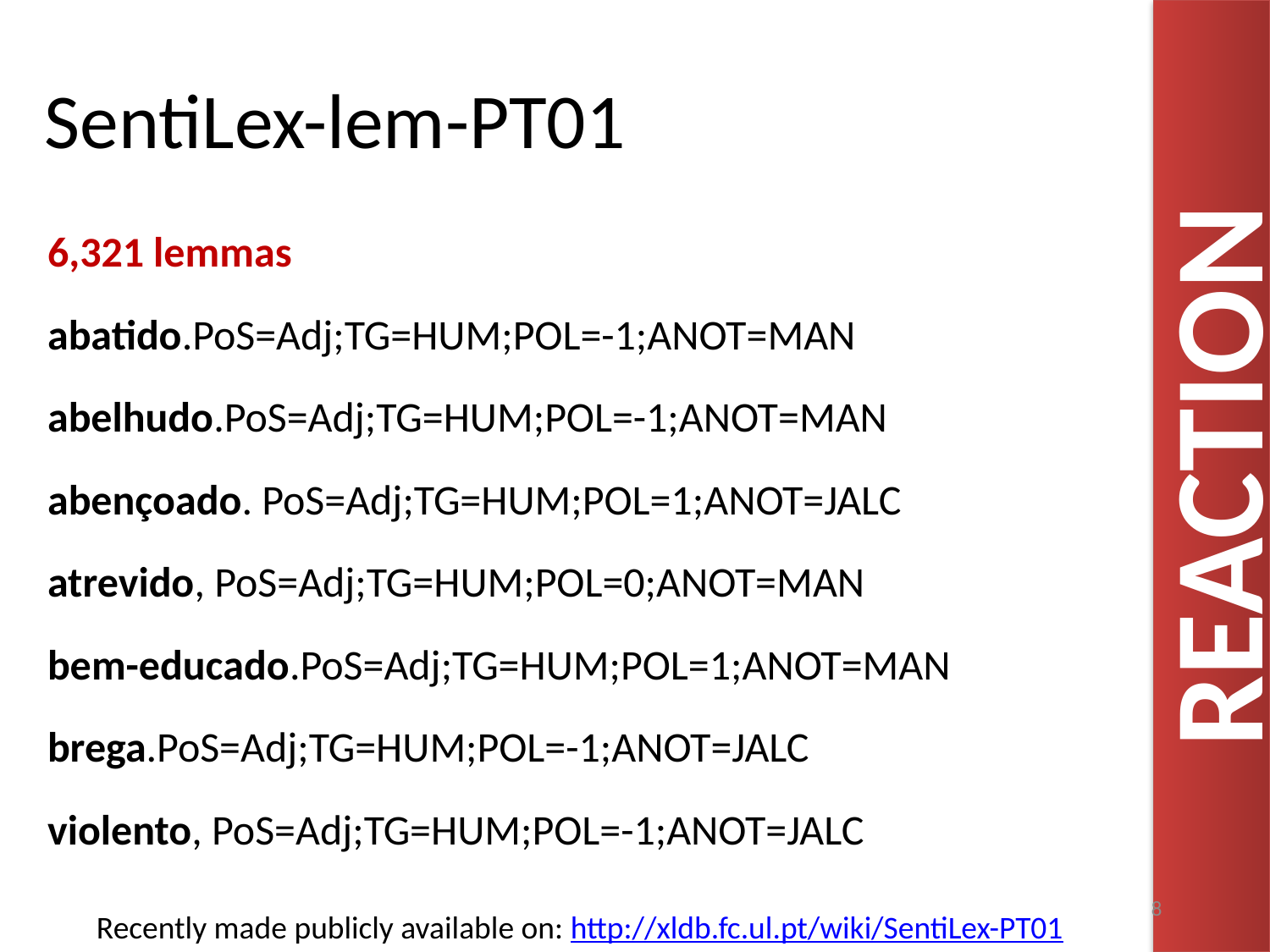

# SentiLex-lem-PT01
6,321 lemmas
abatido.PoS=Adj;TG=HUM;POL=-1;ANOT=MAN
abelhudo.PoS=Adj;TG=HUM;POL=-1;ANOT=MAN
abençoado. PoS=Adj;TG=HUM;POL=1;ANOT=JALC
atrevido, PoS=Adj;TG=HUM;POL=0;ANOT=MAN
bem-educado.PoS=Adj;TG=HUM;POL=1;ANOT=MAN
brega.PoS=Adj;TG=HUM;POL=-1;ANOT=JALC
violento, PoS=Adj;TG=HUM;POL=-1;ANOT=JALC
8
Recently made publicly available on: http://xldb.fc.ul.pt/wiki/SentiLex-PT01